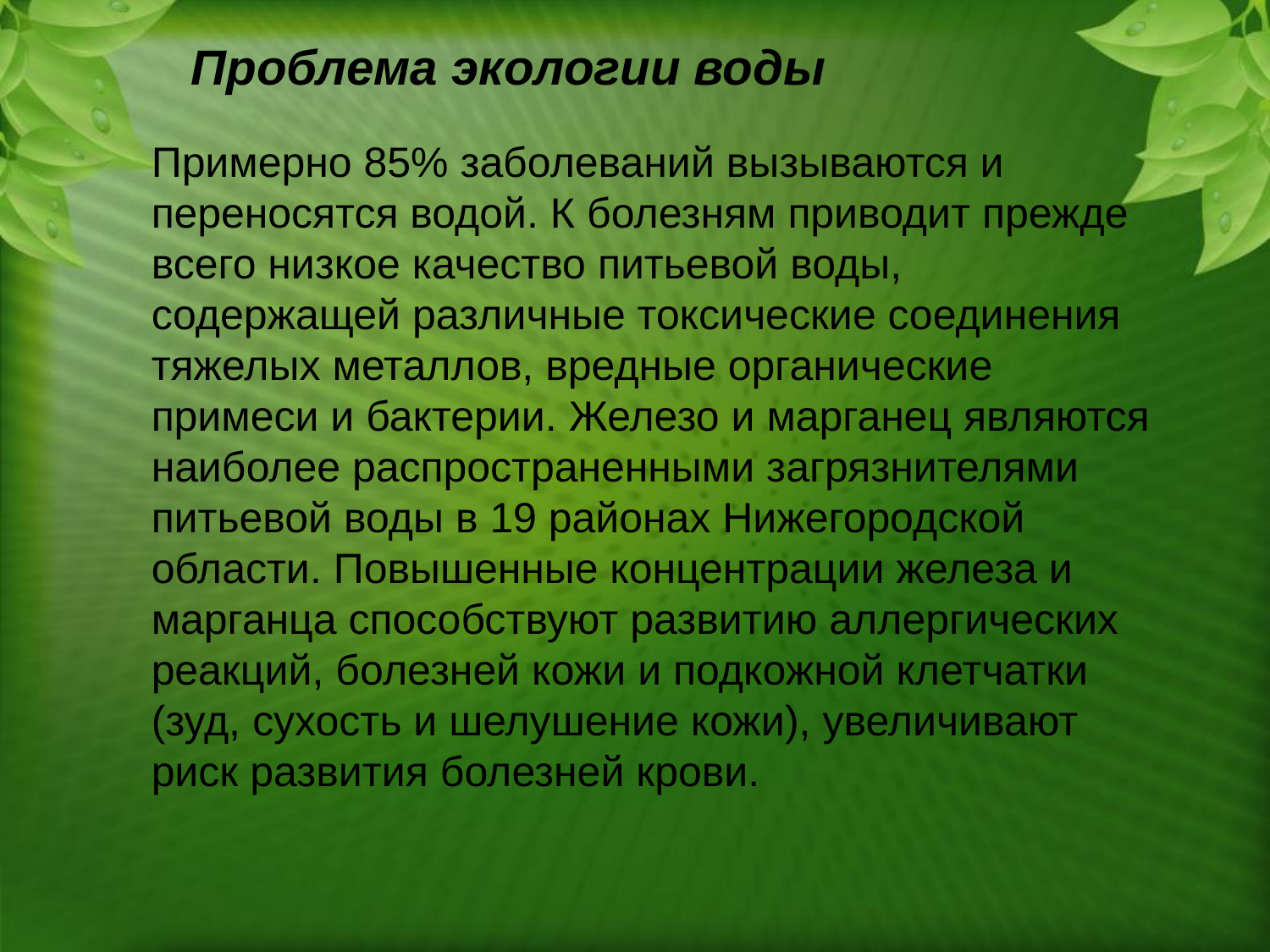

Проблема экологии воды

Примерно 85% заболеваний вызываются и переносятся водой. К болезням приводит прежде всего низкое качество питьевой воды, содержащей различные токсические соединения тяжелых металлов, вредные органические примеси и бактерии. Железо и марганец являются наиболее распространенными загрязнителями питьевой воды в 19 районах Нижегородской области. Повышенные концентрации железа и марганца способствуют развитию аллергических реакций, болезней кожи и подкожной клетчатки (зуд, сухость и шелушение кожи), увеличивают риск развития болезней крови.